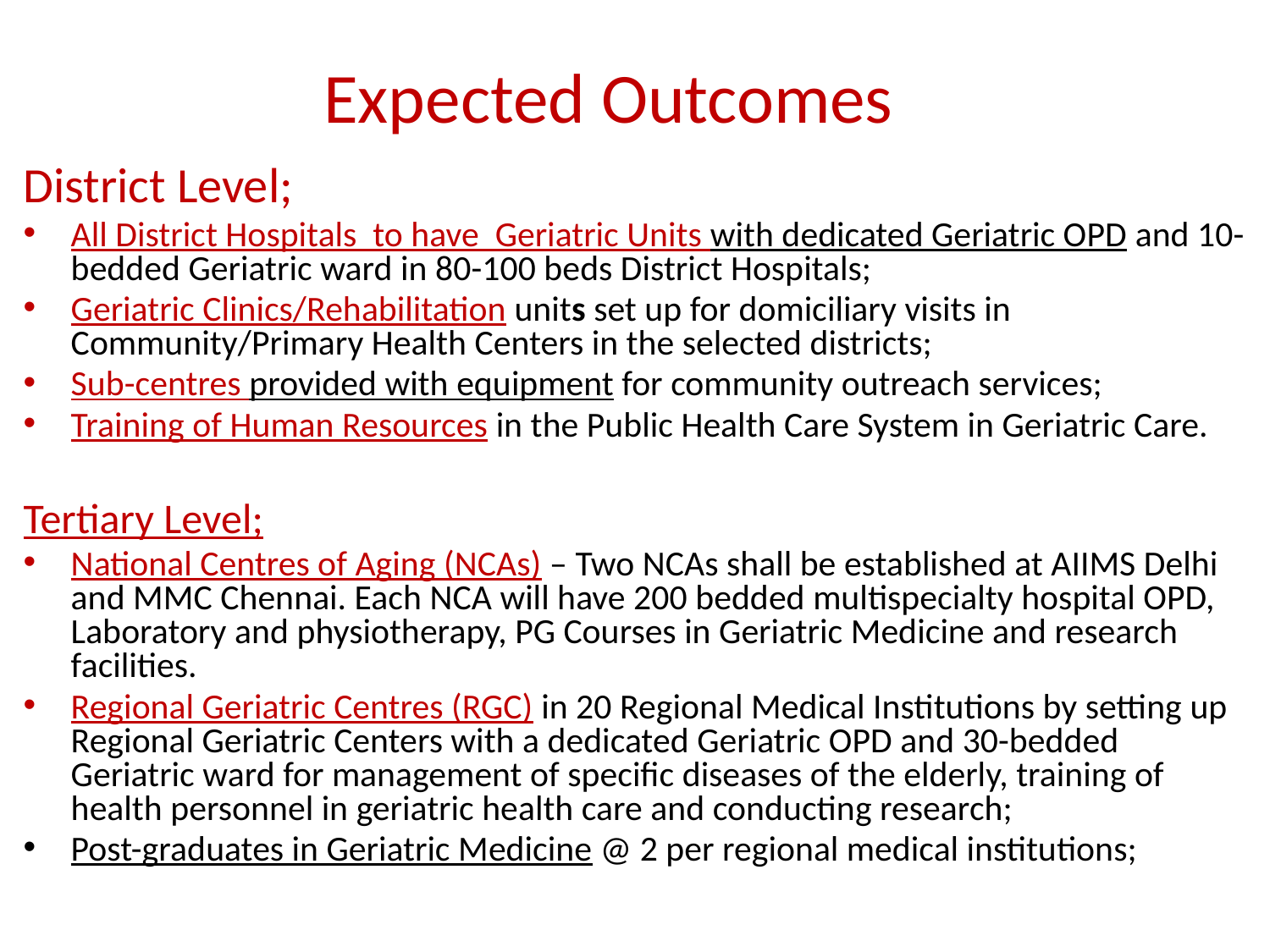

# Expected Outcomes
District Level;
All District Hospitals  to have  Geriatric Units with dedicated Geriatric OPD and 10-bedded Geriatric ward in 80-100 beds District Hospitals;
Geriatric Clinics/Rehabilitation units set up for domiciliary visits in Community/Primary Health Centers in the selected districts;
Sub-centres provided with equipment for community outreach services;
Training of Human Resources in the Public Health Care System in Geriatric Care.

Tertiary Level;
National Centres of Aging (NCAs) – Two NCAs shall be established at AIIMS Delhi and MMC Chennai. Each NCA will have 200 bedded multispecialty hospital OPD, Laboratory and physiotherapy, PG Courses in Geriatric Medicine and research facilities.
Regional Geriatric Centres (RGC) in 20 Regional Medical Institutions by setting up Regional Geriatric Centers with a dedicated Geriatric OPD and 30-bedded Geriatric ward for management of specific diseases of the elderly, training of health personnel in geriatric health care and conducting research;
Post-graduates in Geriatric Medicine @ 2 per regional medical institutions;